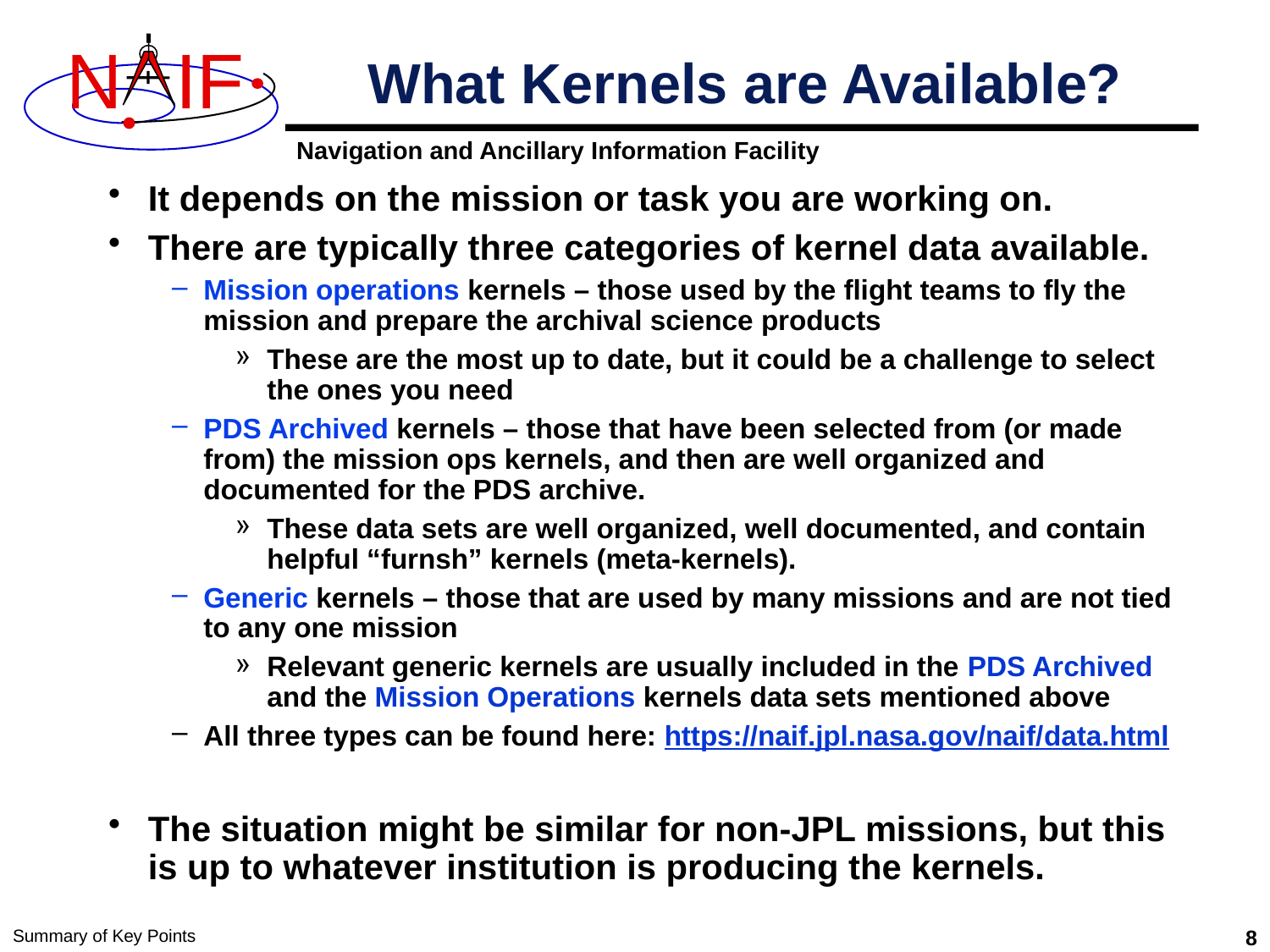

# What Kernels are Available?
It depends on the mission or task you are working on.
There are typically three categories of kernel data available.
Mission operations kernels – those used by the flight teams to fly the mission and prepare the archival science products
These are the most up to date, but it could be a challenge to select the ones you need
PDS Archived kernels – those that have been selected from (or made from) the mission ops kernels, and then are well organized and documented for the PDS archive.
These data sets are well organized, well documented, and contain helpful “furnsh” kernels (meta-kernels).
Generic kernels – those that are used by many missions and are not tied to any one mission
Relevant generic kernels are usually included in the PDS Archived and the Mission Operations kernels data sets mentioned above
All three types can be found here: https://naif.jpl.nasa.gov/naif/data.html

The situation might be similar for non-JPL missions, but this is up to whatever institution is producing the kernels.
Summary of Key Points
8